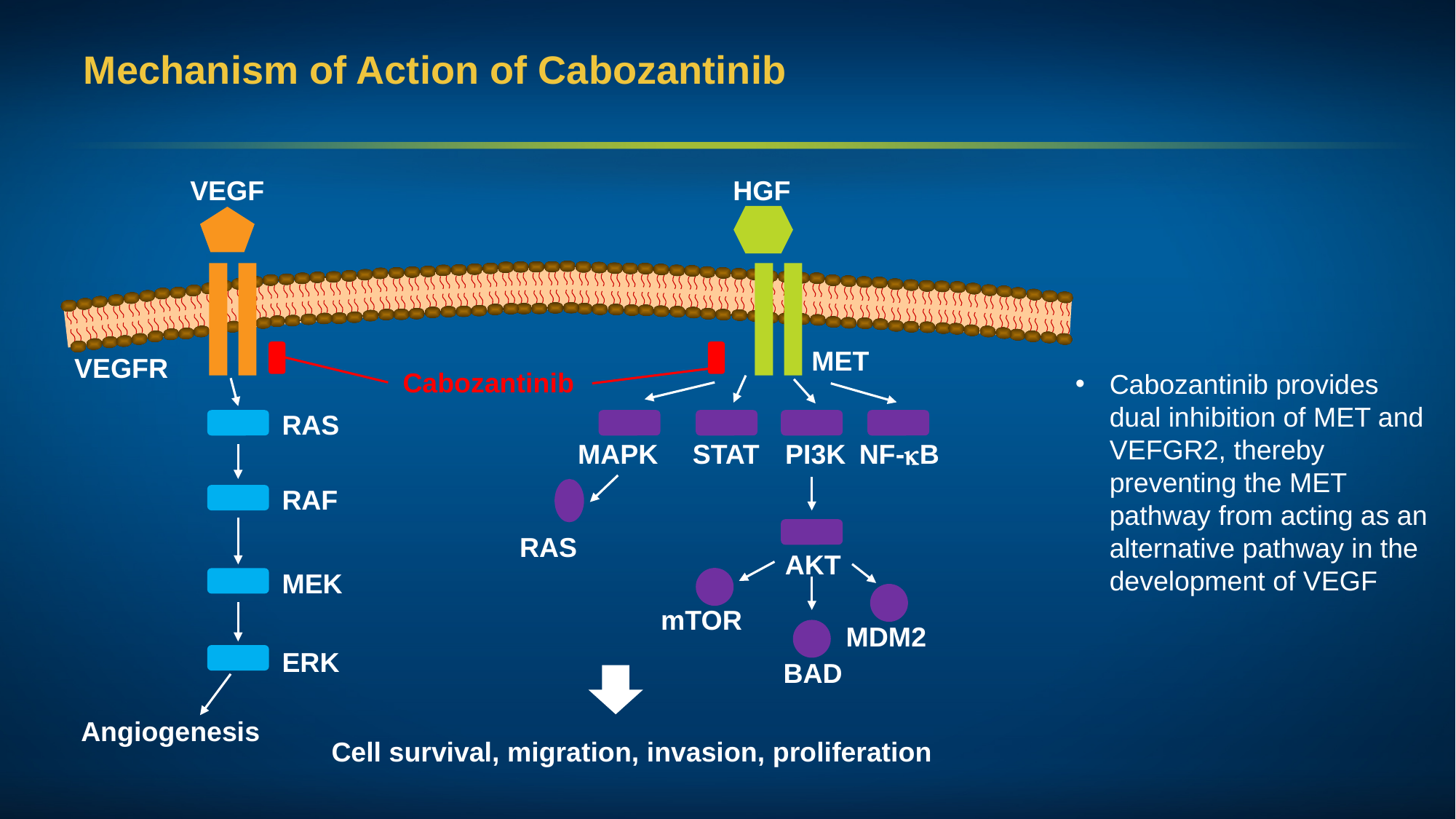

# Mechanism of Action of Cabozantinib
VEGF
HGF

MET

VEGFR
Cabozantinib
Cabozantinib provides dual inhibition of MET and VEFGR2, thereby preventing the MET pathway from acting as an alternative pathway in the development of VEGF

RAS

MAPK
STAT
PI3K
NF-κB
RAF

RAS
AKT
MEK

mTOR
MDM2

ERK

BAD

Angiogenesis
Cell survival, migration, invasion, proliferation